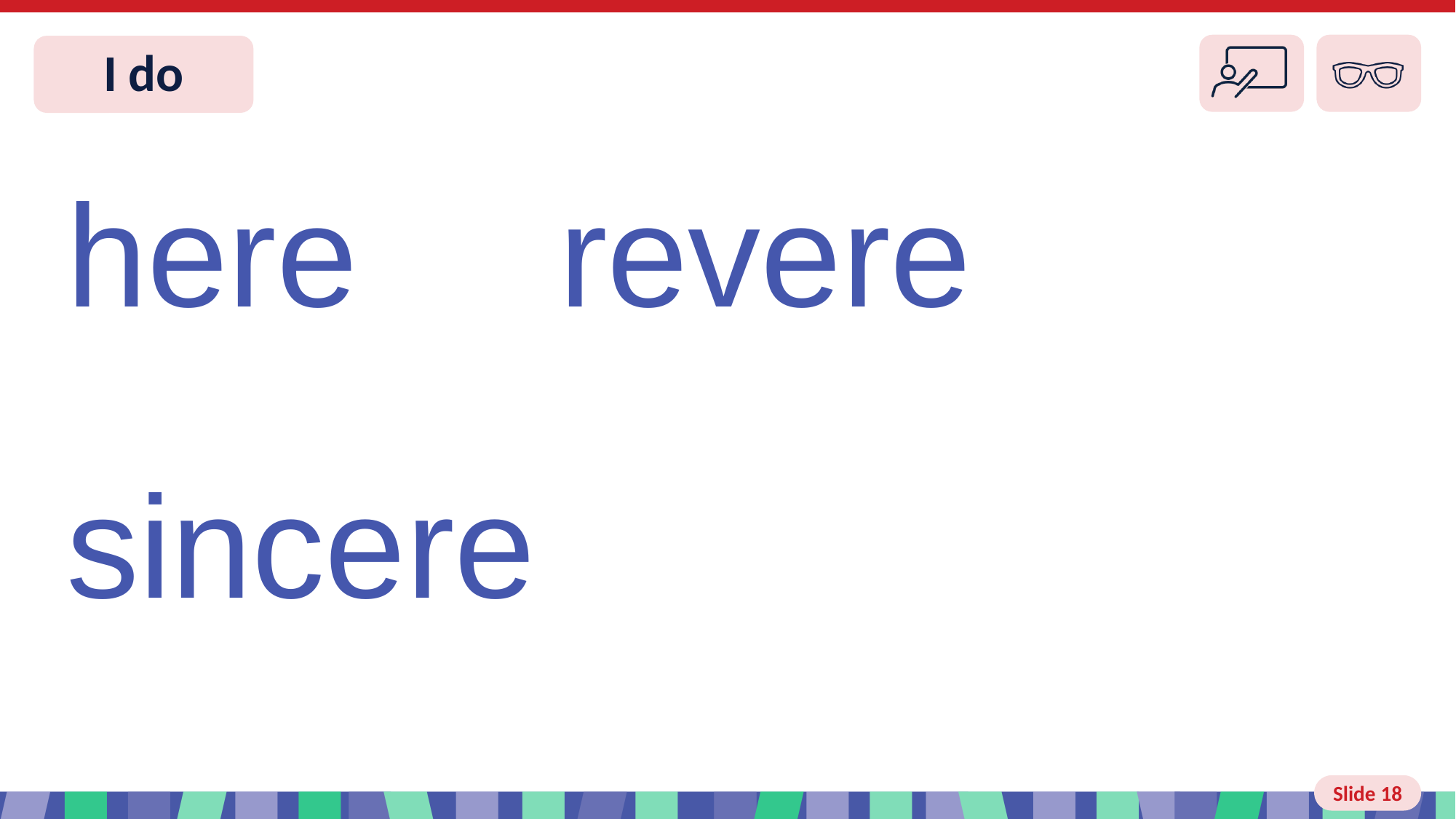

Slide 18 I do
here     revere
sincere